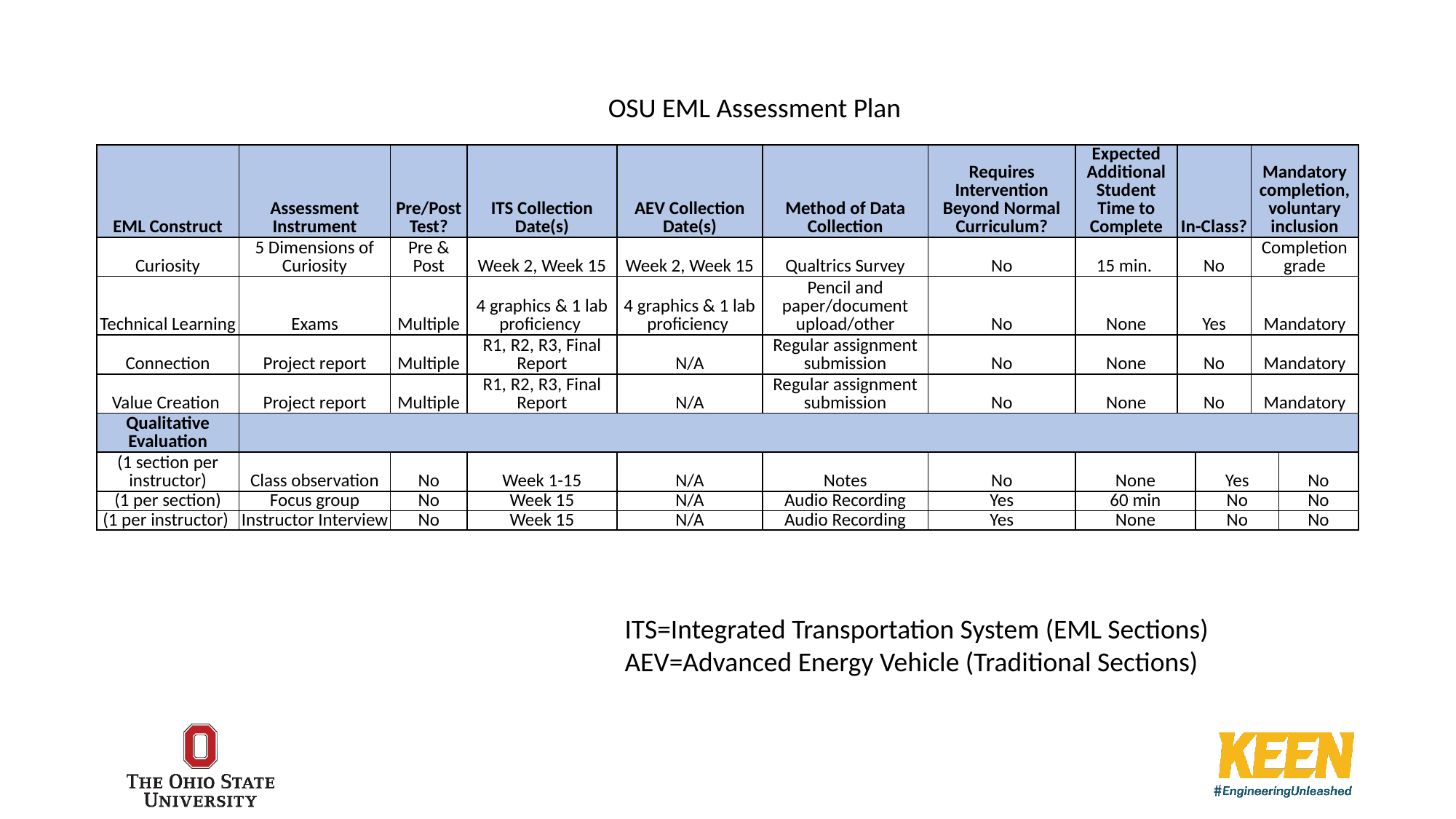

OSU EML Assessment Plan
| EML Construct | Assessment Instrument | Pre/Post Test? | ITS Collection Date(s) | AEV Collection Date(s) | Method of Data Collection | Requires Intervention Beyond Normal Curriculum? | Expected Additional Student Time to Complete | In-Class? |  | Mandatory completion, voluntary inclusion |  |
| --- | --- | --- | --- | --- | --- | --- | --- | --- | --- | --- | --- |
| Curiosity | 5 Dimensions of Curiosity | Pre & Post | Week 2, Week 15 | Week 2, Week 15 | Qualtrics Survey | No | 15 min. | No |  | Completion grade |  |
| Technical Learning | Exams | Multiple | 4 graphics & 1 lab proficiency | 4 graphics & 1 lab proficiency | Pencil and paper/document upload/other | No | None | Yes |  | Mandatory |  |
| Connection | Project report | Multiple | R1, R2, R3, Final Report | N/A | Regular assignment submission | No | None | No |  | Mandatory |  |
| Value Creation | Project report | Multiple | R1, R2, R3, Final Report | N/A | Regular assignment submission | No | None | No |  | Mandatory |  |
| Qualitative Evaluation |  |  |  |  |  |  |  |  |  |  |  |
| (1 section per instructor) | Class observation | No | Week 1-15 | N/A | Notes | No | None |  | Yes |  | No |
| (1 per section) | Focus group | No | Week 15 | N/A | Audio Recording | Yes | 60 min |  | No |  | No |
| (1 per instructor) | Instructor Interview | No | Week 15 | N/A | Audio Recording | Yes | None |  | No |  | No |
ITS=Integrated Transportation System (EML Sections)
AEV=Advanced Energy Vehicle (Traditional Sections)